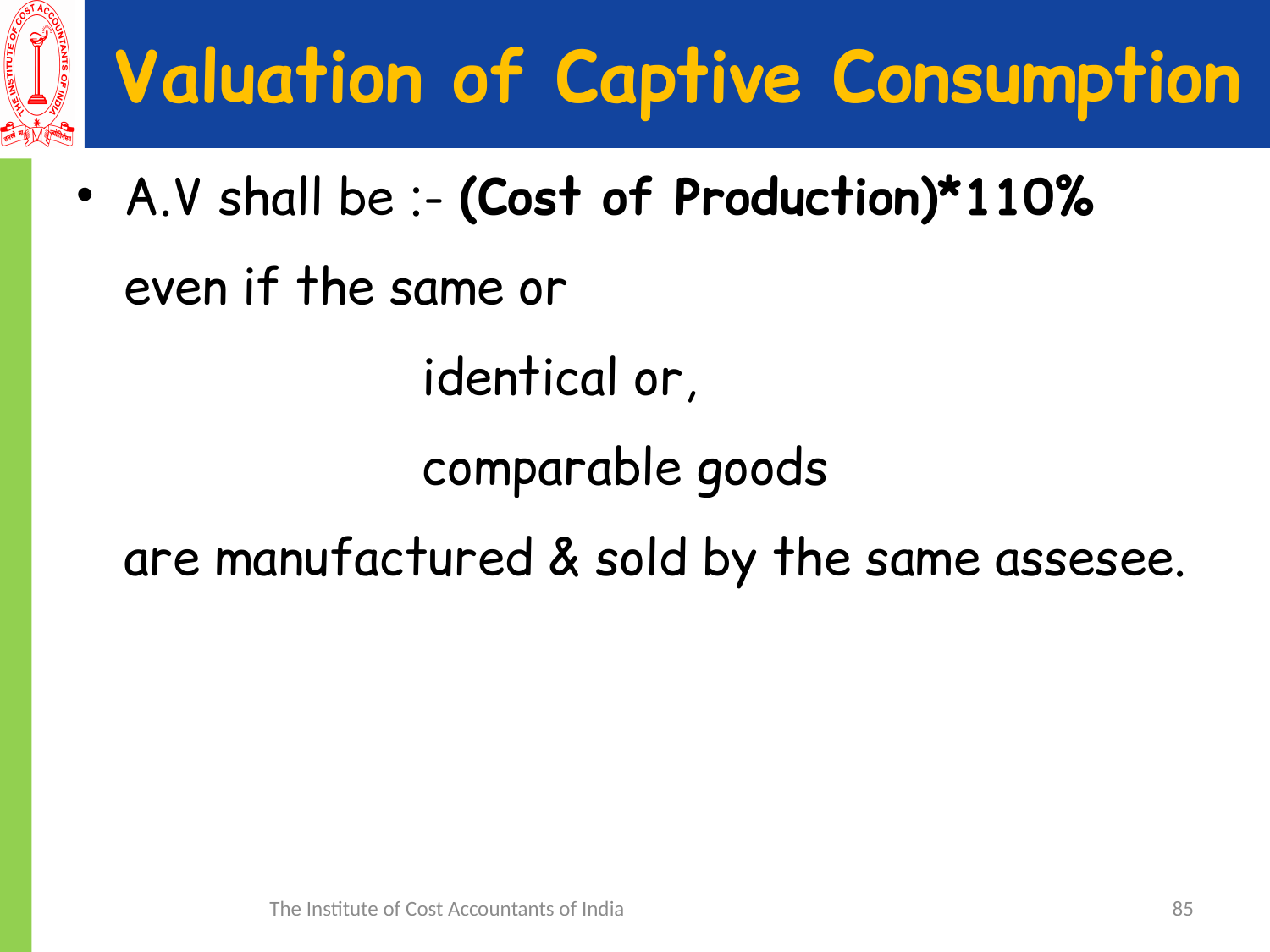

# Valuation of Captive Consumption
A.V shall be :- (Cost of Production)*110%
	even if the same or
			   identical or,
			   comparable goods
 	are manufactured & sold by the same assesee.

The Institute of Cost Accountants of India
85